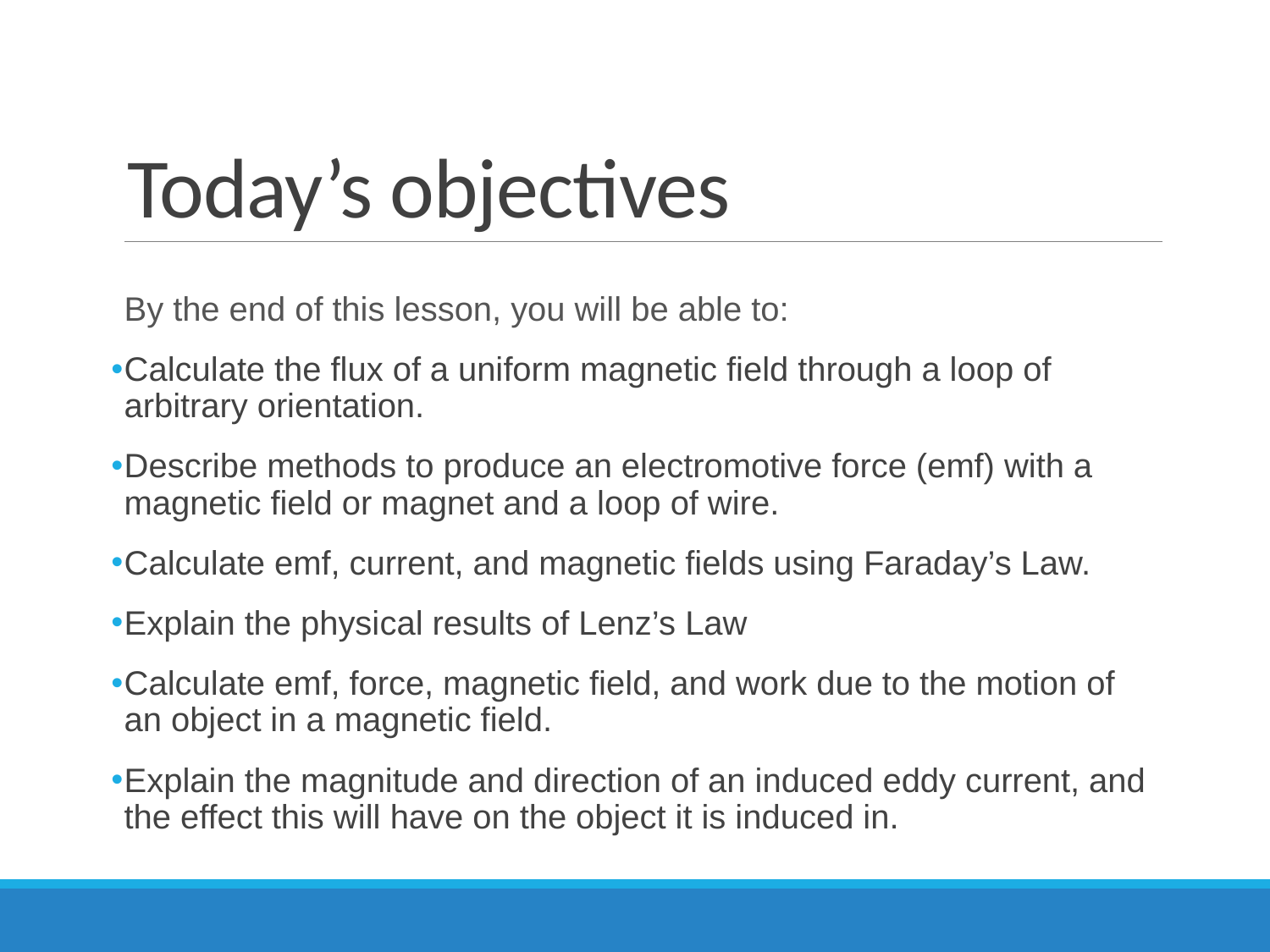

# Today’s objectives
By the end of this lesson, you will be able to:
Calculate the flux of a uniform magnetic field through a loop of arbitrary orientation.
Describe methods to produce an electromotive force (emf) with a magnetic field or magnet and a loop of wire.
Calculate emf, current, and magnetic fields using Faraday’s Law.
Explain the physical results of Lenz’s Law
Calculate emf, force, magnetic field, and work due to the motion of an object in a magnetic field.
Explain the magnitude and direction of an induced eddy current, and the effect this will have on the object it is induced in.